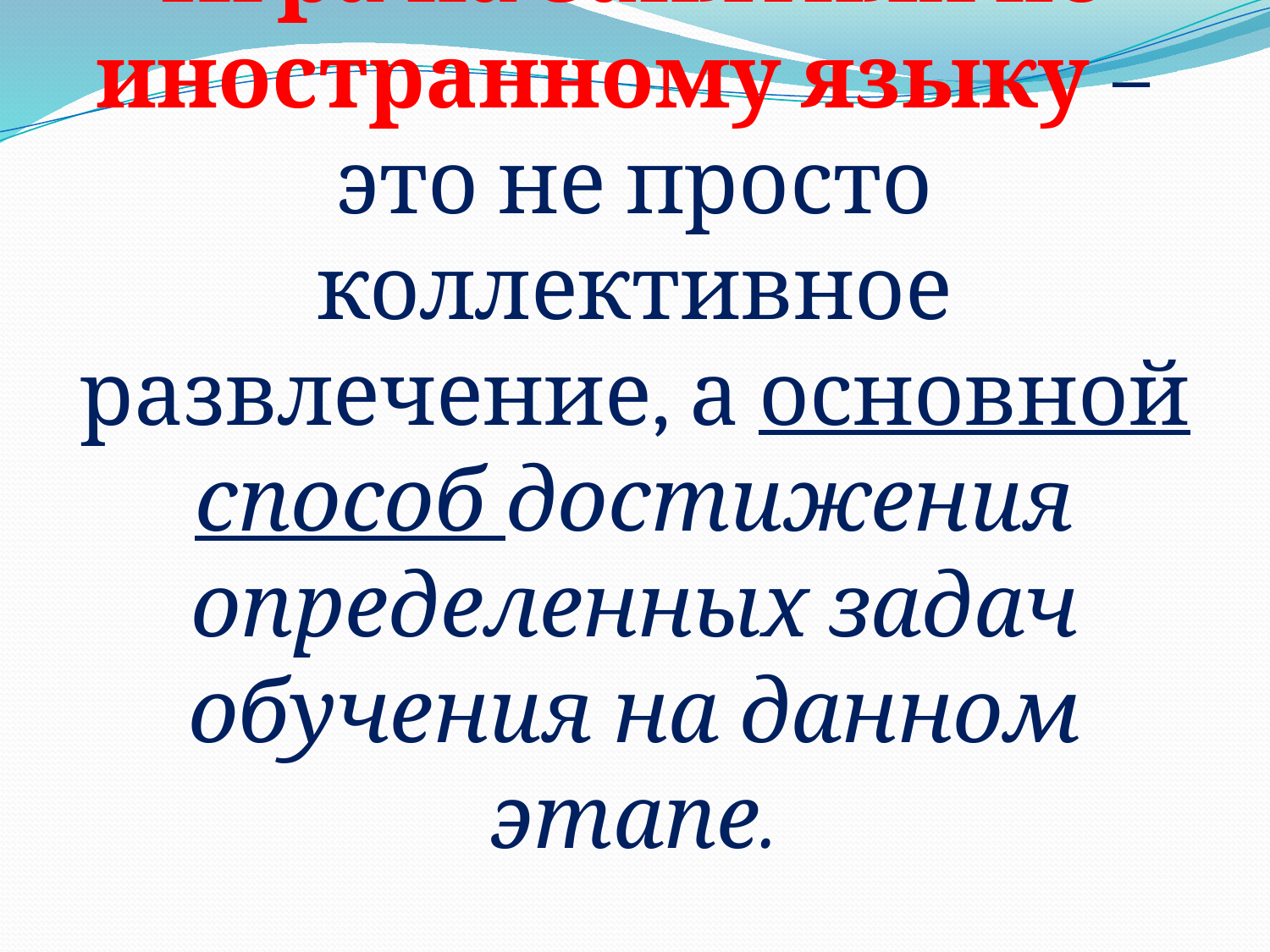

# Игра на занятиях по иностранному языку – это не просто коллективное развлечение, а основной способ достижения определенных задач обучения на данном этапе.